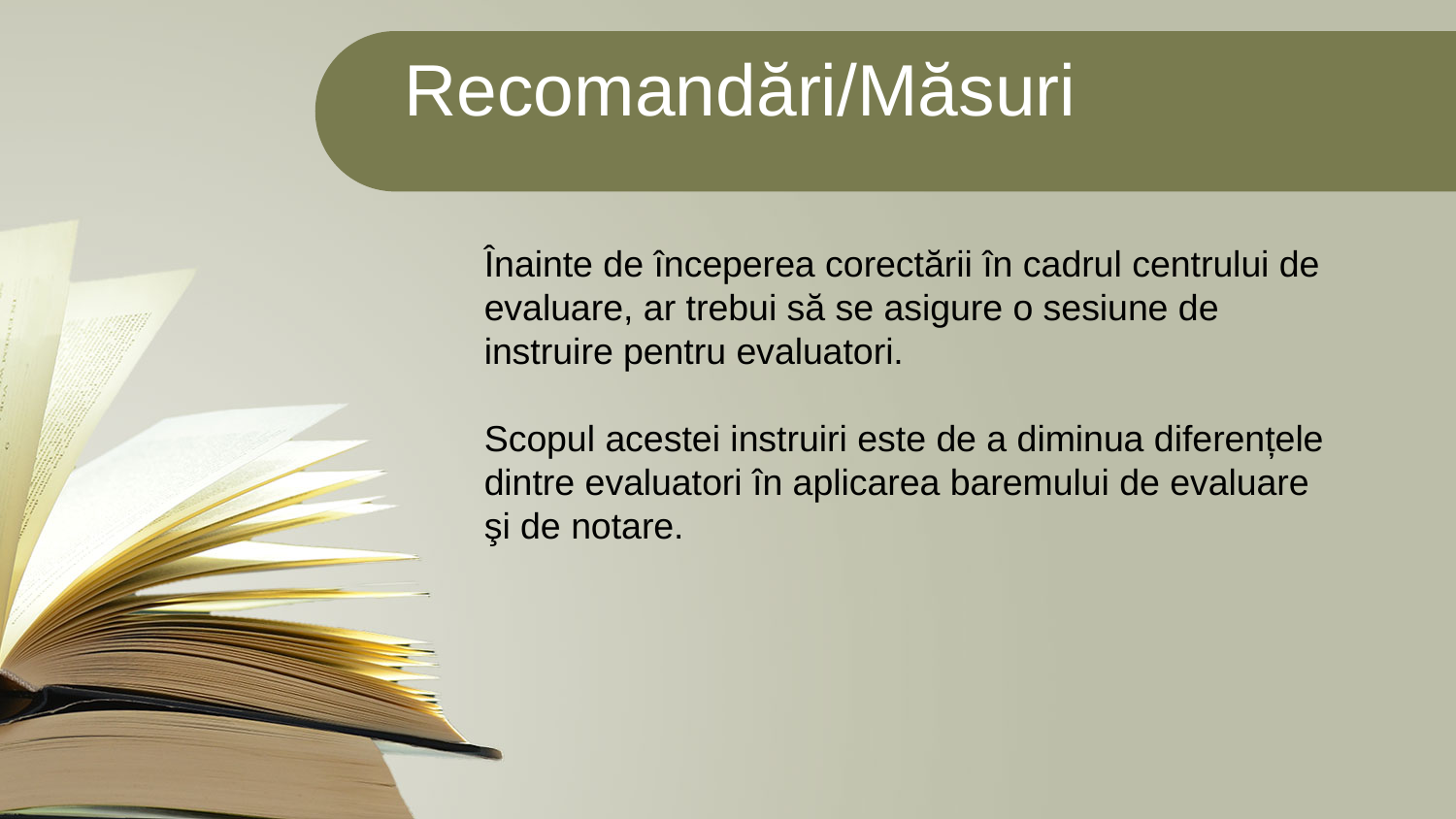

Recomandări/Măsuri

Înainte de începerea corectării în cadrul centrului de evaluare, ar trebui să se asigure o sesiune de
instruire pentru evaluatori.

Scopul acestei instruiri este de a diminua diferențele dintre evaluatori în aplicarea baremului de evaluare
şi de notare.